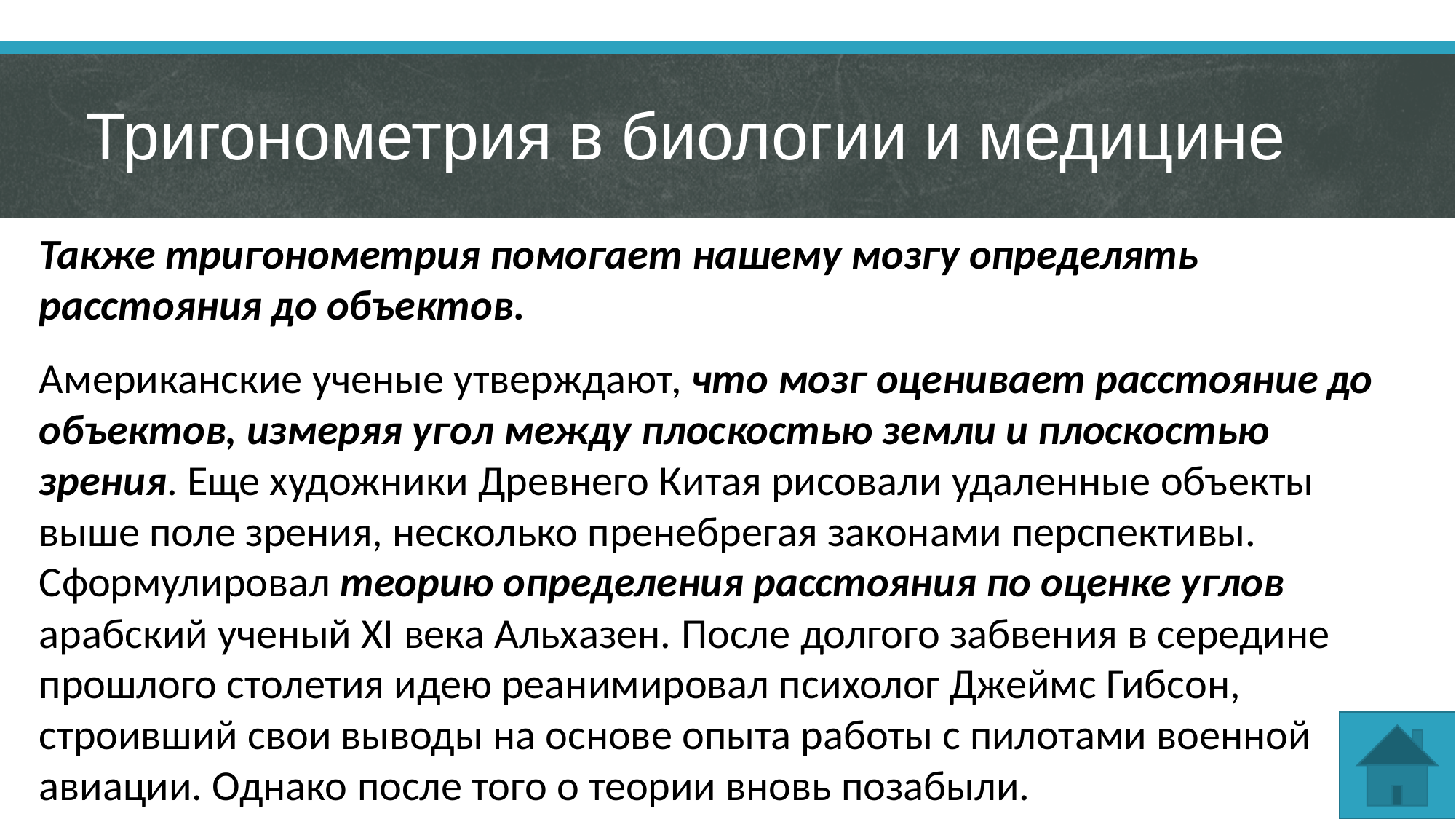

# Тригонометрия в биологии и медицине
Также тригонометрия помогает нашему мозгу определять расстояния до объектов.
Американские ученые утверждают, что мозг оценивает расстояние до объектов, измеряя угол между плоскостью земли и плоскостью зрения. Еще художники Древнего Китая рисовали удаленные объекты выше поле зрения, несколько пренебрегая законами перспективы. Сформулировал теорию определения расстояния по оценке углов арабский ученый XI века Альхазен. После долгого забвения в середине прошлого столетия идею реанимировал психолог Джеймс Гибсон, строивший свои выводы на основе опыта работы с пилотами военной авиации. Однако после того о теории вновь позабыли.